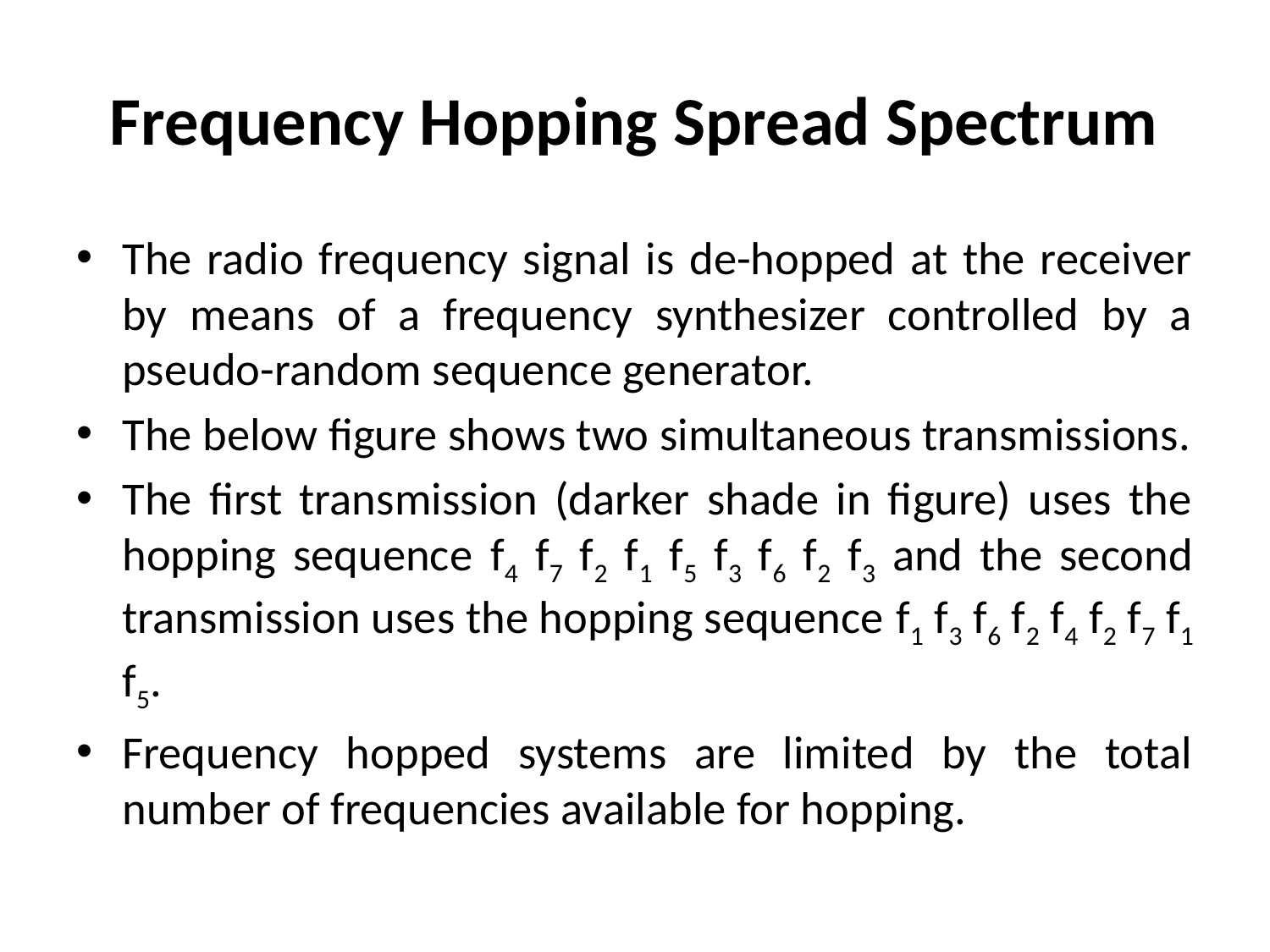

# Frequency Hopping Spread Spectrum
The radio frequency signal is de-hopped at the receiver by means of a frequency synthesizer controlled by a pseudo-random sequence generator.
The below figure shows two simultaneous transmissions.
The first transmission (darker shade in figure) uses the hopping sequence f4 f7 f2 f1 f5 f3 f6 f2 f3 and the second transmission uses the hopping sequence f1 f3 f6 f2 f4 f2 f7 f1 f5.
Frequency hopped systems are limited by the total number of frequencies available for hopping.